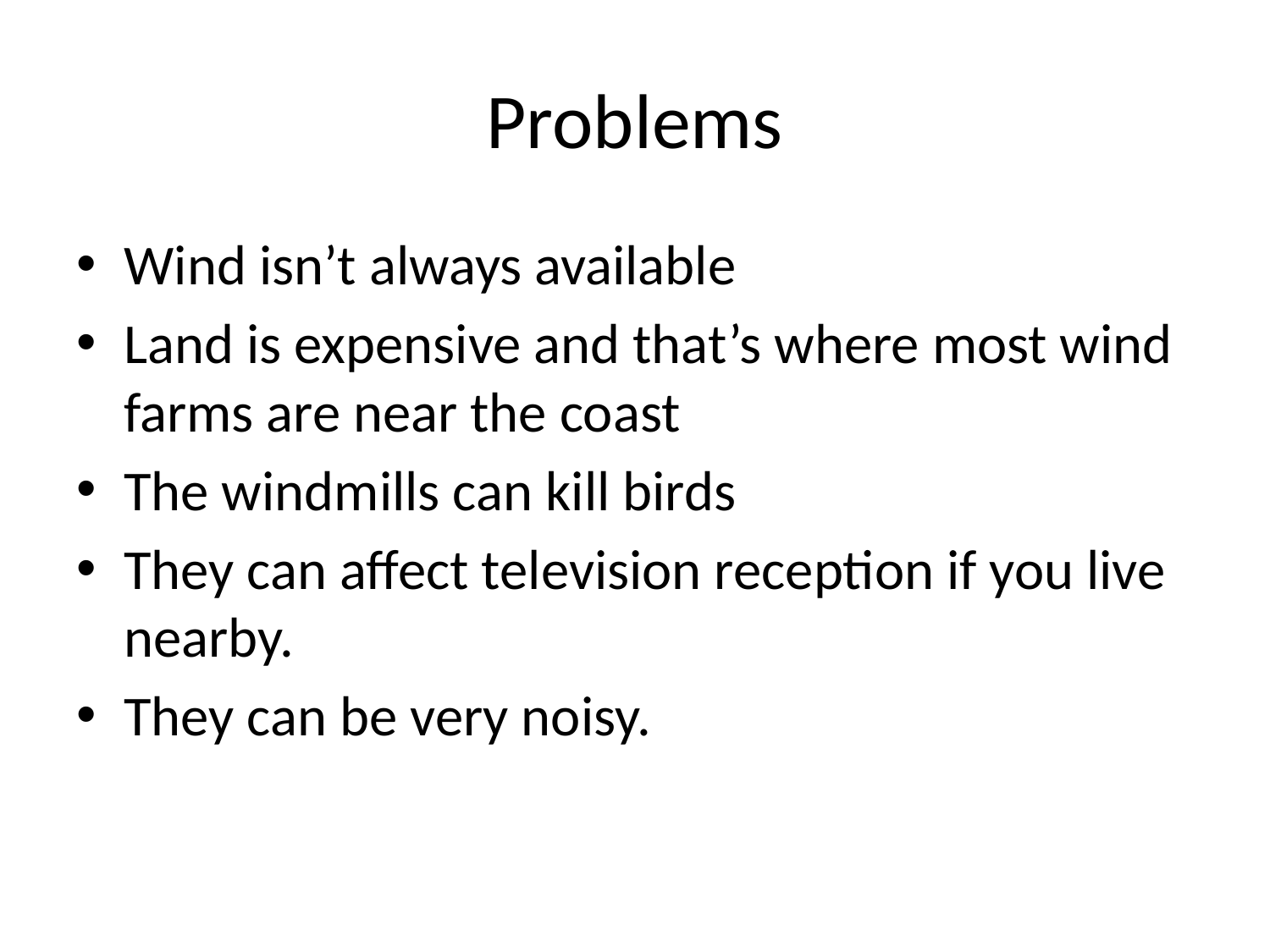

# Problems
Wind isn’t always available
Land is expensive and that’s where most wind farms are near the coast
The windmills can kill birds
They can affect television reception if you live nearby.
They can be very noisy.